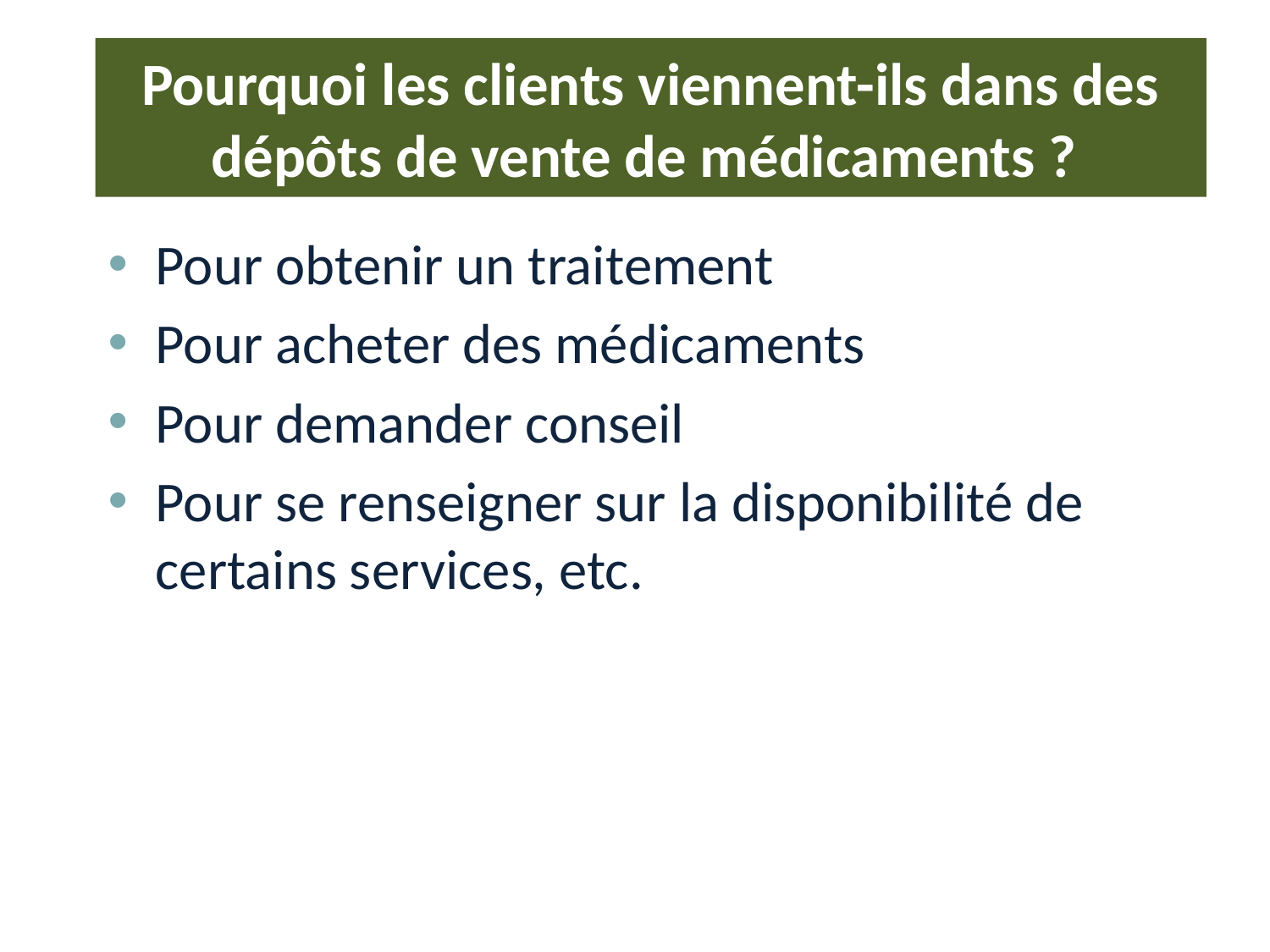

# Pourquoi les clients viennent-ils dans des dépôts de vente de médicaments ?
Pour obtenir un traitement
Pour acheter des médicaments
Pour demander conseil
Pour se renseigner sur la disponibilité de certains services, etc.